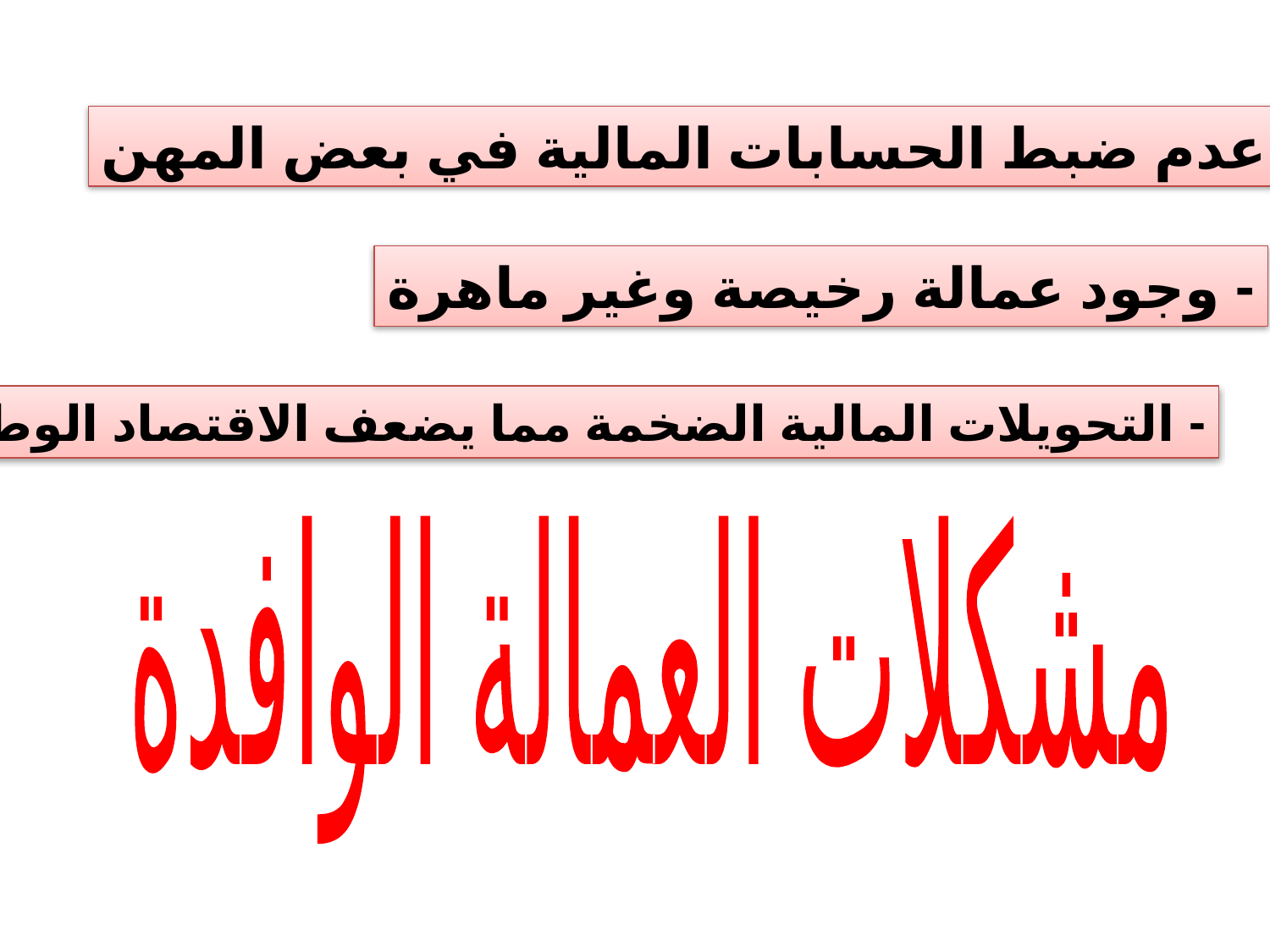

- عدم ضبط الحسابات المالية في بعض المهن
- وجود عمالة رخيصة وغير ماهرة
- التحويلات المالية الضخمة مما يضعف الاقتصاد الوطني
مشكلات العمالة الوافدة